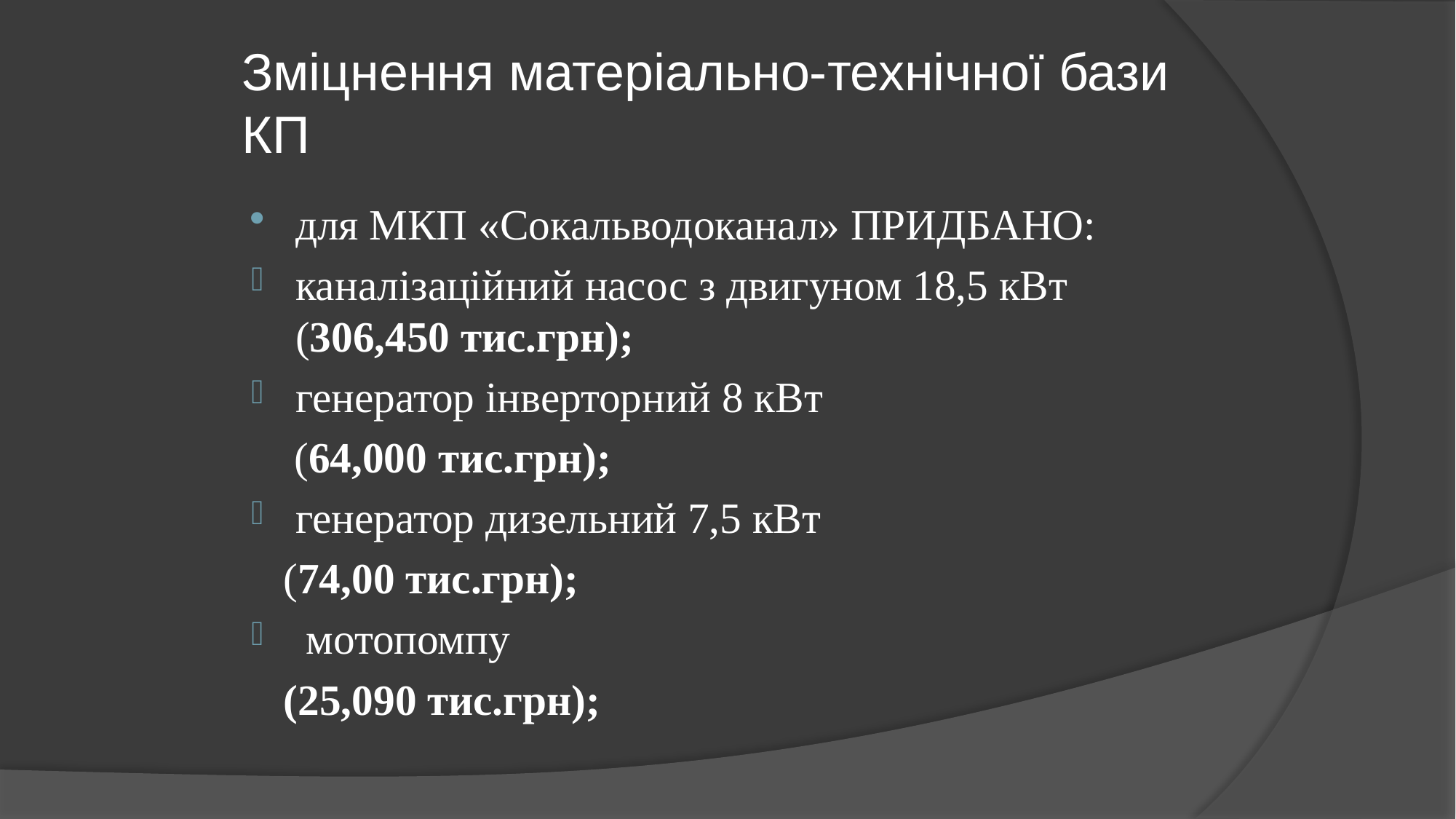

# Зміцнення матеріально-технічної бази КП
для МКП «Сокальводоканал» ПРИДБАНО:
каналізаційний насос з двигуном 18,5 кВт (306,450 тис.грн);
генератор інверторний 8 кВт
    (64,000 тис.грн);
генератор дизельний 7,5 кВт
   (74,00 тис.грн);
 мотопомпу
   (25,090 тис.грн);